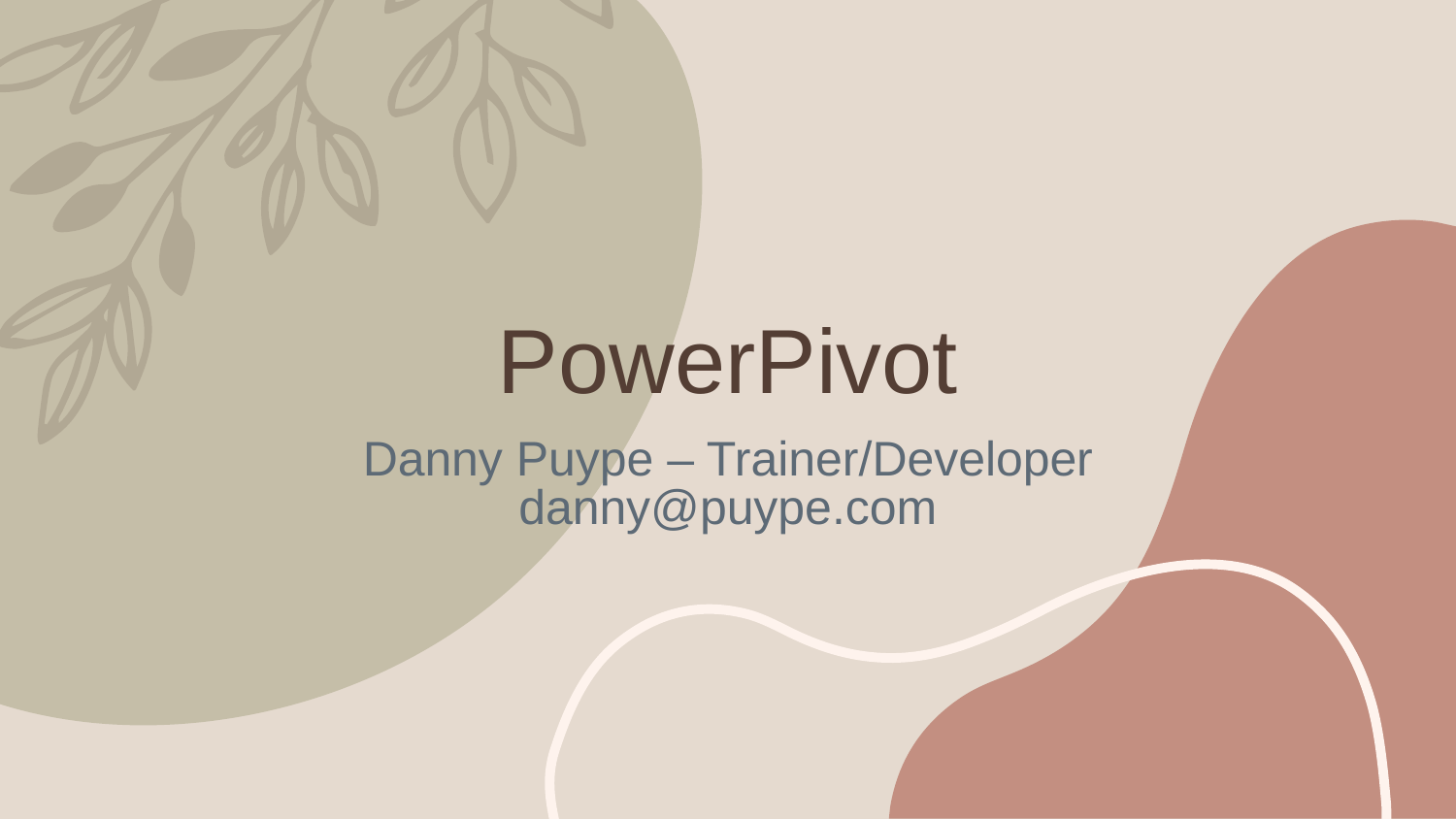

# PowerPivot
Danny Puype – Trainer/Developer
danny@puype.com